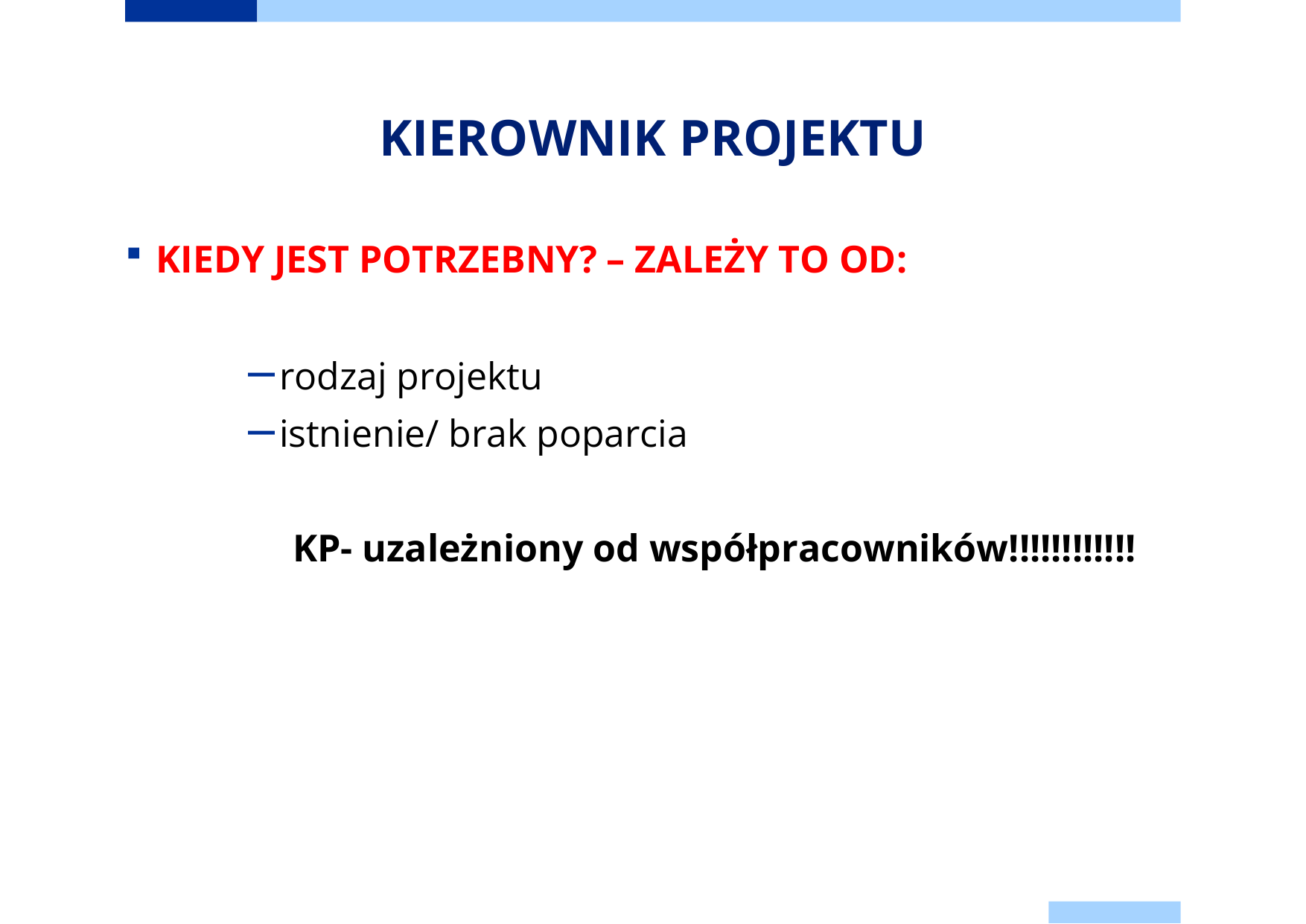

# KIEROWNIK PROJEKTU
KIEDY JEST POTRZEBNY? – ZALEŻY TO OD:

rodzaj projektu
istnienie/ brak poparcia

KP- uzależniony od współpracowników!!!!!!!!!!!!